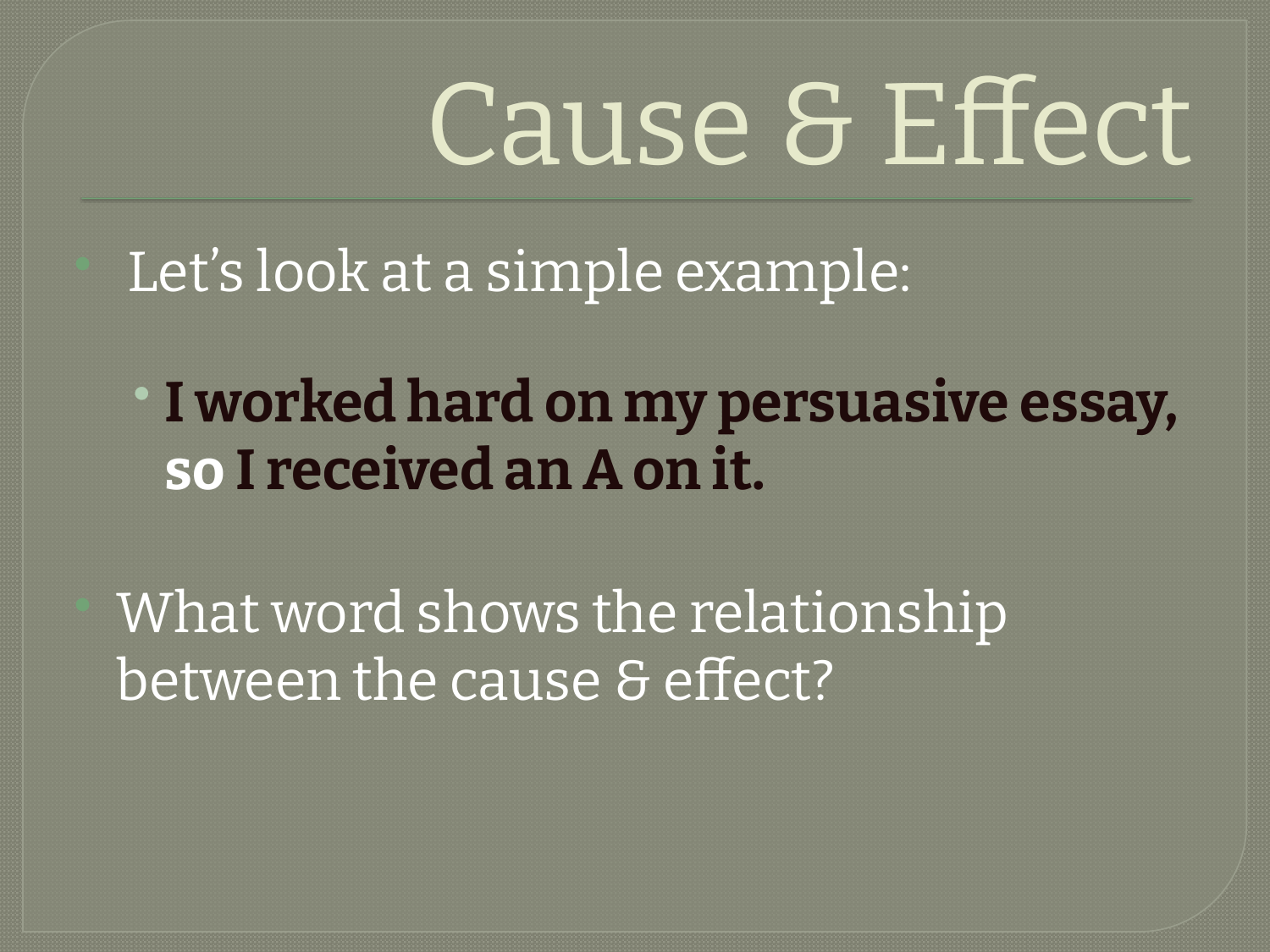

# Cause & Effect
 Let’s look at a simple example:

I worked hard on my persuasive essay, so I received an A on it.

What word shows the relationship between the cause & effect?